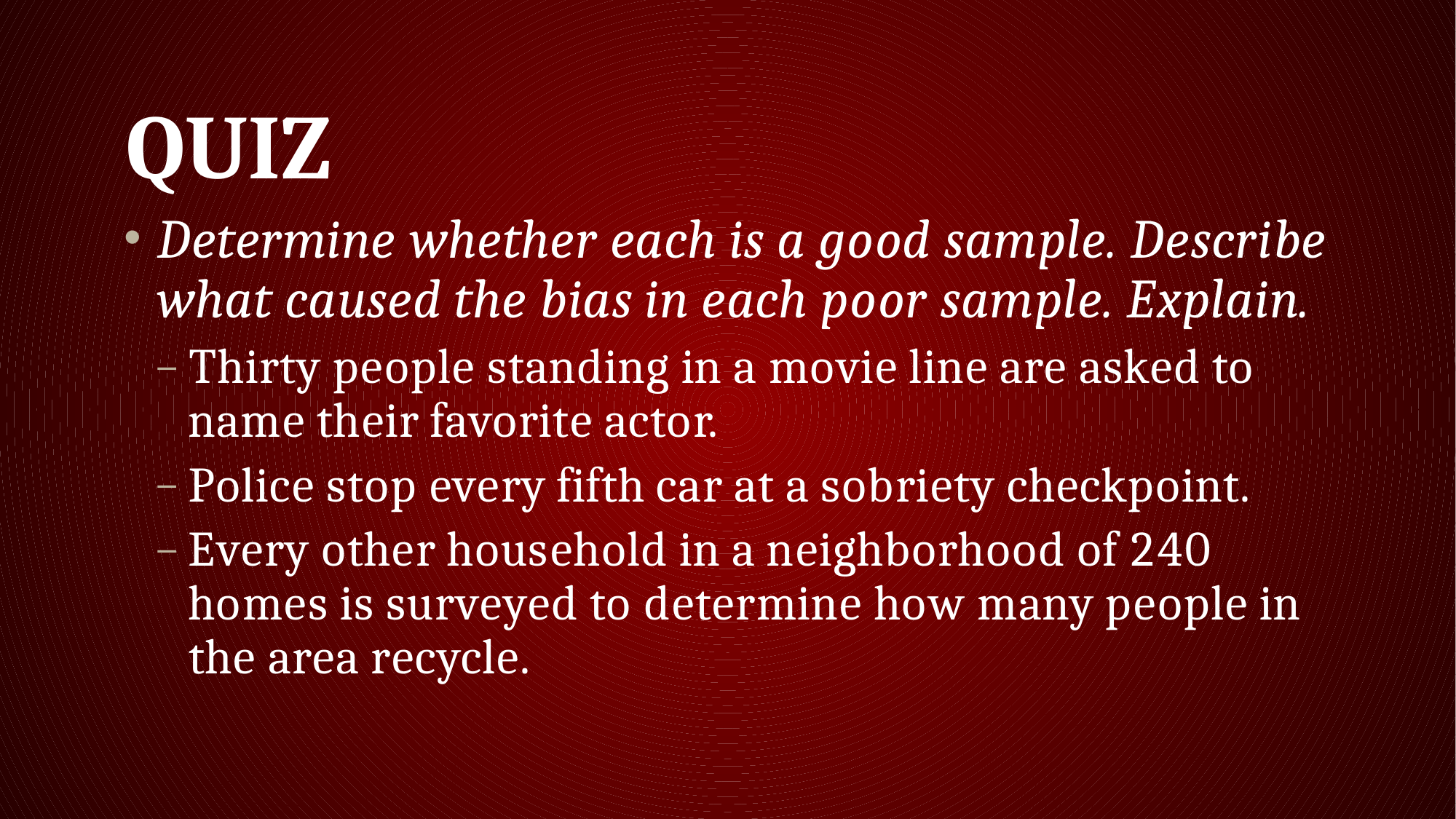

# Quiz
Determine whether each is a good sample. Describe what caused the bias in each poor sample. Explain.
Thirty people standing in a movie line are asked to name their favorite actor.
Police stop every fifth car at a sobriety checkpoint.
Every other household in a neighborhood of 240 homes is surveyed to determine how many people in the area recycle.